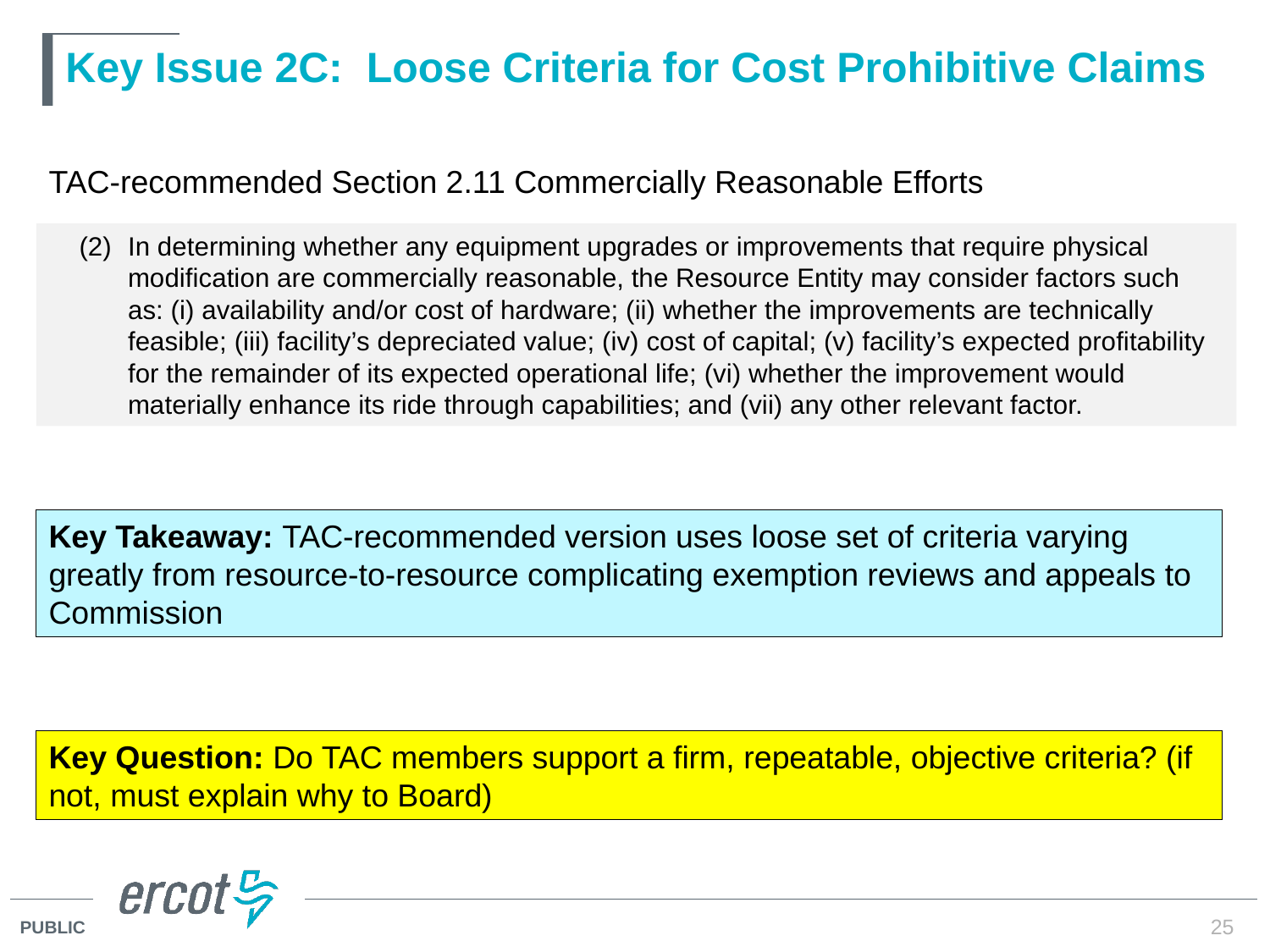

# Key Issue 2C:  Loose Criteria for Cost Prohibitive Claims
TAC-recommended Section 2.11 Commercially Reasonable Efforts
(2)	In determining whether any equipment upgrades or improvements that require physical modification are commercially reasonable, the Resource Entity may consider factors such as: (i) availability and/or cost of hardware; (ii) whether the improvements are technically feasible; (iii) facility’s depreciated value; (iv) cost of capital; (v) facility’s expected profitability for the remainder of its expected operational life; (vi) whether the improvement would materially enhance its ride through capabilities; and (vii) any other relevant factor.
Key Takeaway: TAC-recommended version uses loose set of criteria varying greatly from resource-to-resource complicating exemption reviews and appeals to Commission
Key Question: Do TAC members support a firm, repeatable, objective criteria? (if not, must explain why to Board)
25